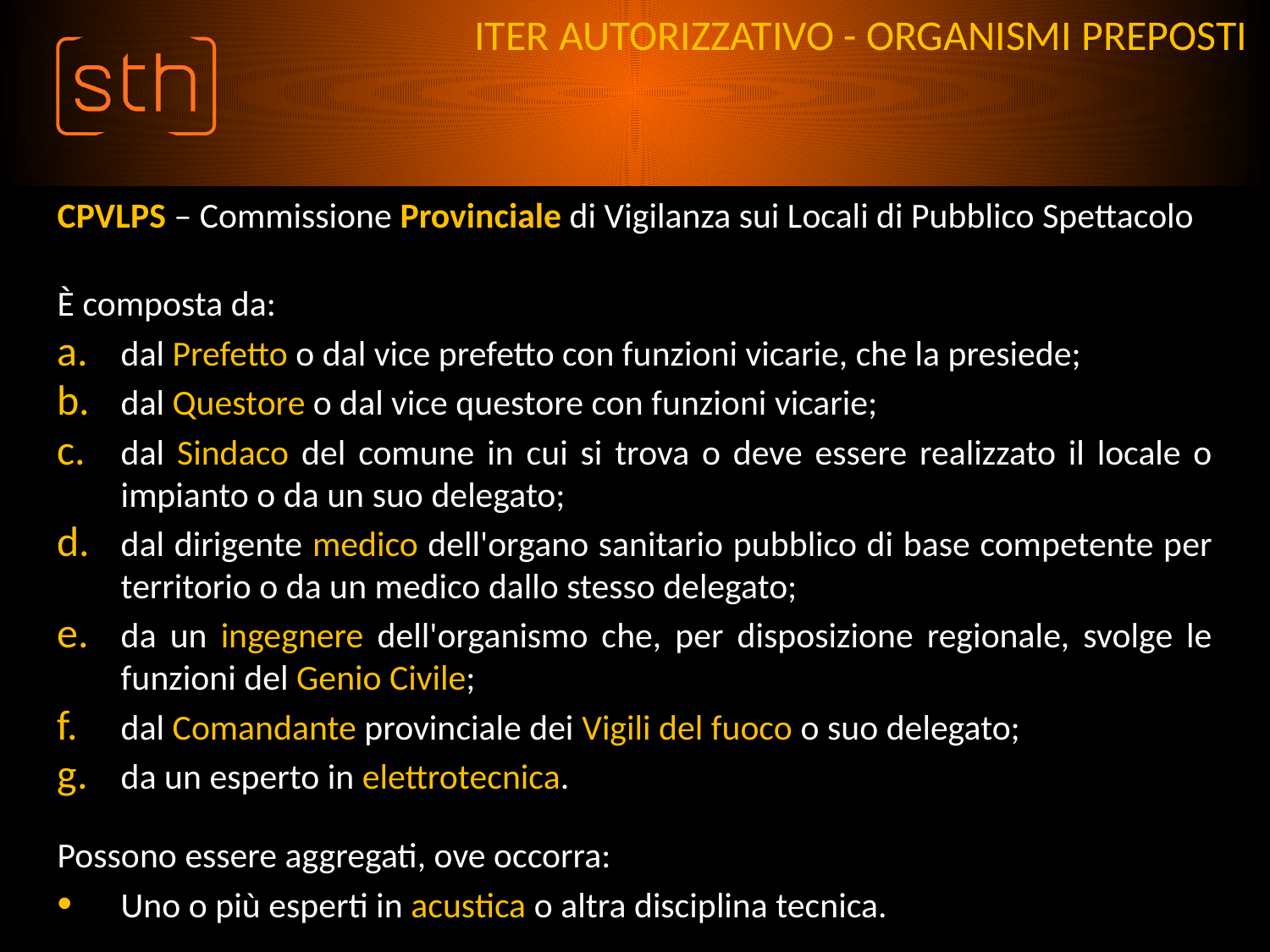

# ITER AUTORIZZATIVO - ORGANISMI PREPOSTI
CPVLPS – Commissione Provinciale di Vigilanza sui Locali di Pubblico Spettacolo

È composta da:
dal Prefetto o dal vice prefetto con funzioni vicarie, che la presiede;
dal Questore o dal vice questore con funzioni vicarie;
dal Sindaco del comune in cui si trova o deve essere realizzato il locale o impianto o da un suo delegato;
dal dirigente medico dell'organo sanitario pubblico di base competente per territorio o da un medico dallo stesso delegato;
da un ingegnere dell'organismo che, per disposizione regionale, svolge le funzioni del Genio Civile;
dal Comandante provinciale dei Vigili del fuoco o suo delegato;
da un esperto in elettrotecnica.

Possono essere aggregati, ove occorra:
Uno o più esperti in acustica o altra disciplina tecnica.